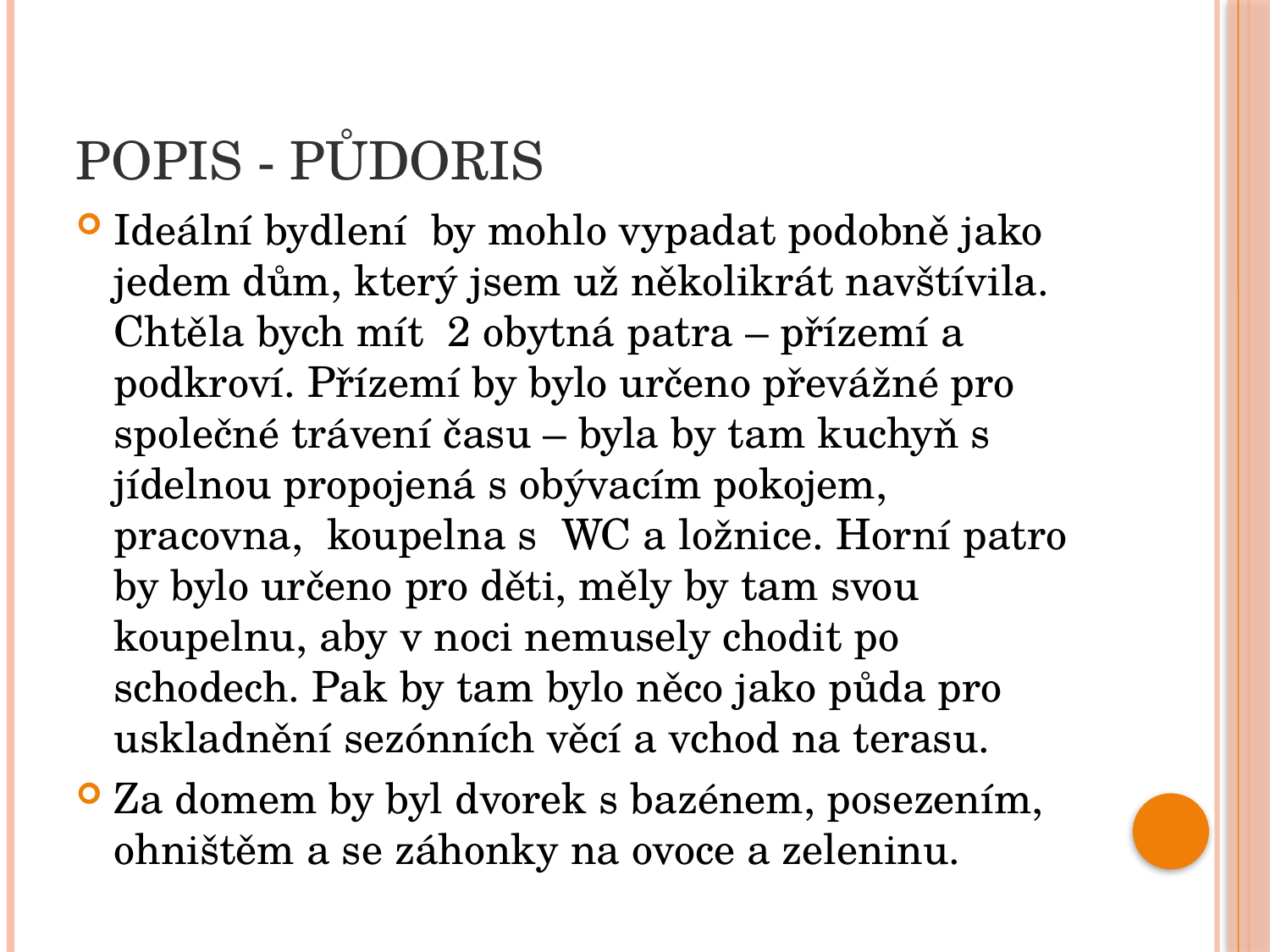

# Popis - půdoris
Ideální bydlení  by mohlo vypadat podobně jako jedem dům, který jsem už několikrát navštívila. Chtěla bych mít  2 obytná patra – přízemí a podkroví. Přízemí by bylo určeno převážné pro společné trávení času – byla by tam kuchyň s jídelnou propojená s obývacím pokojem, pracovna,  koupelna s  WC a ložnice. Horní patro by bylo určeno pro děti, měly by tam svou koupelnu, aby v noci nemusely chodit po schodech. Pak by tam bylo něco jako půda pro uskladnění sezónních věcí a vchod na terasu.
Za domem by byl dvorek s bazénem, posezením, ohništěm a se záhonky na ovoce a zeleninu.